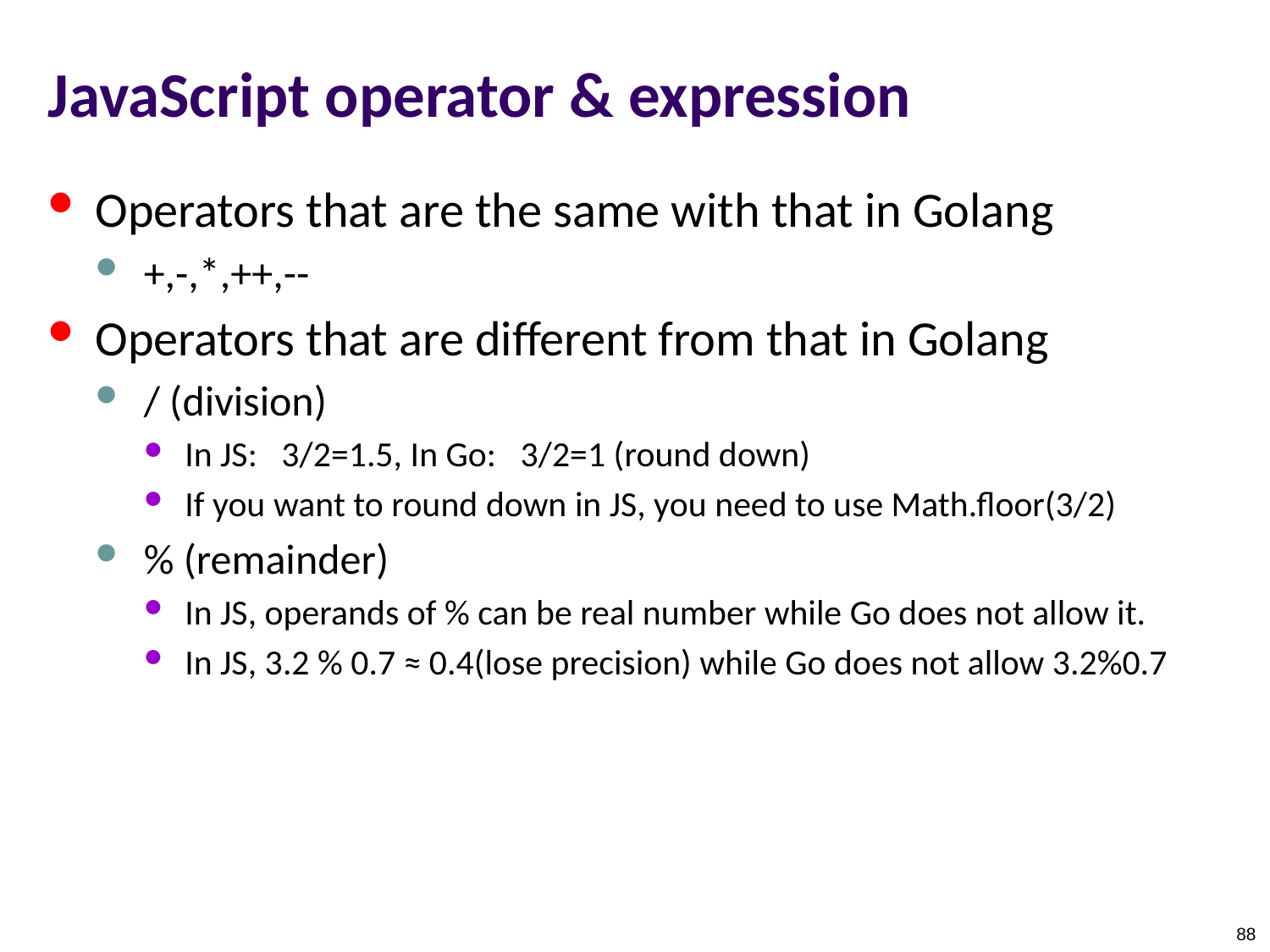

# JavaScript operator & expression
Operators that are the same with that in Golang
+,-,*,++,--
Operators that are different from that in Golang
/ (division)
In JS:   3/2=1.5, In Go:   3/2=1 (round down)
If you want to round down in JS, you need to use Math.floor(3/2)
% (remainder)
In JS, operands of % can be real number while Go does not allow it.
In JS, 3.2 % 0.7 ≈ 0.4(lose precision) while Go does not allow 3.2%0.7
88